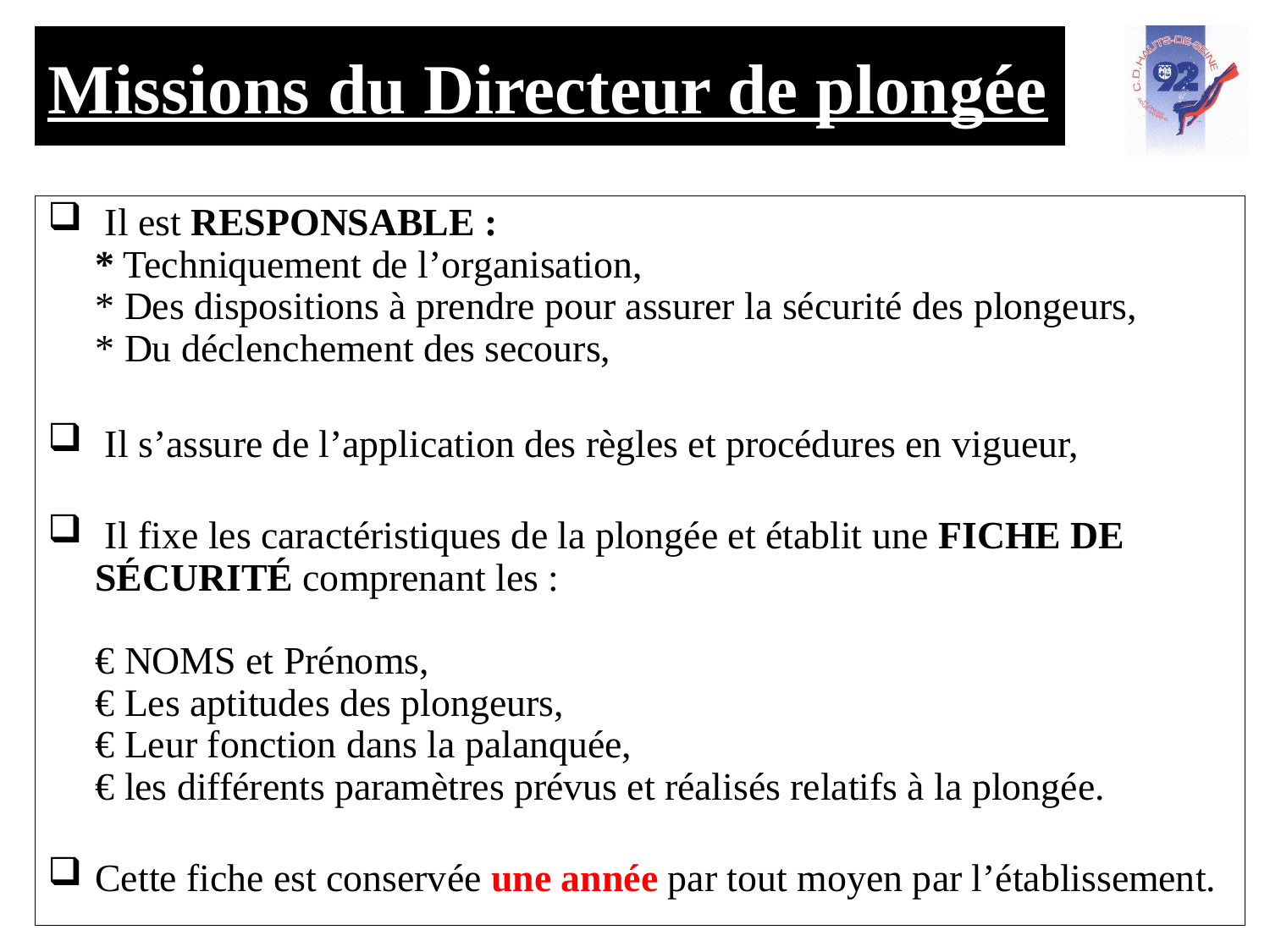

# Missions du Directeur de plongée
 Il est RESPONSABLE :
* Techniquement de l’organisation,
* Des dispositions à prendre pour assurer la sécurité des plongeurs,
* Du déclenchement des secours,
 Il s’assure de l’application des règles et procédures en vigueur,
 Il fixe les caractéristiques de la plongée et établit une FICHE DE SÉCURITÉ comprenant les :
€ NOMS et Prénoms,
€ Les aptitudes des plongeurs,
€ Leur fonction dans la palanquée,
€ les différents paramètres prévus et réalisés relatifs à la plongée.
Cette fiche est conservée une année par tout moyen par l’établissement.